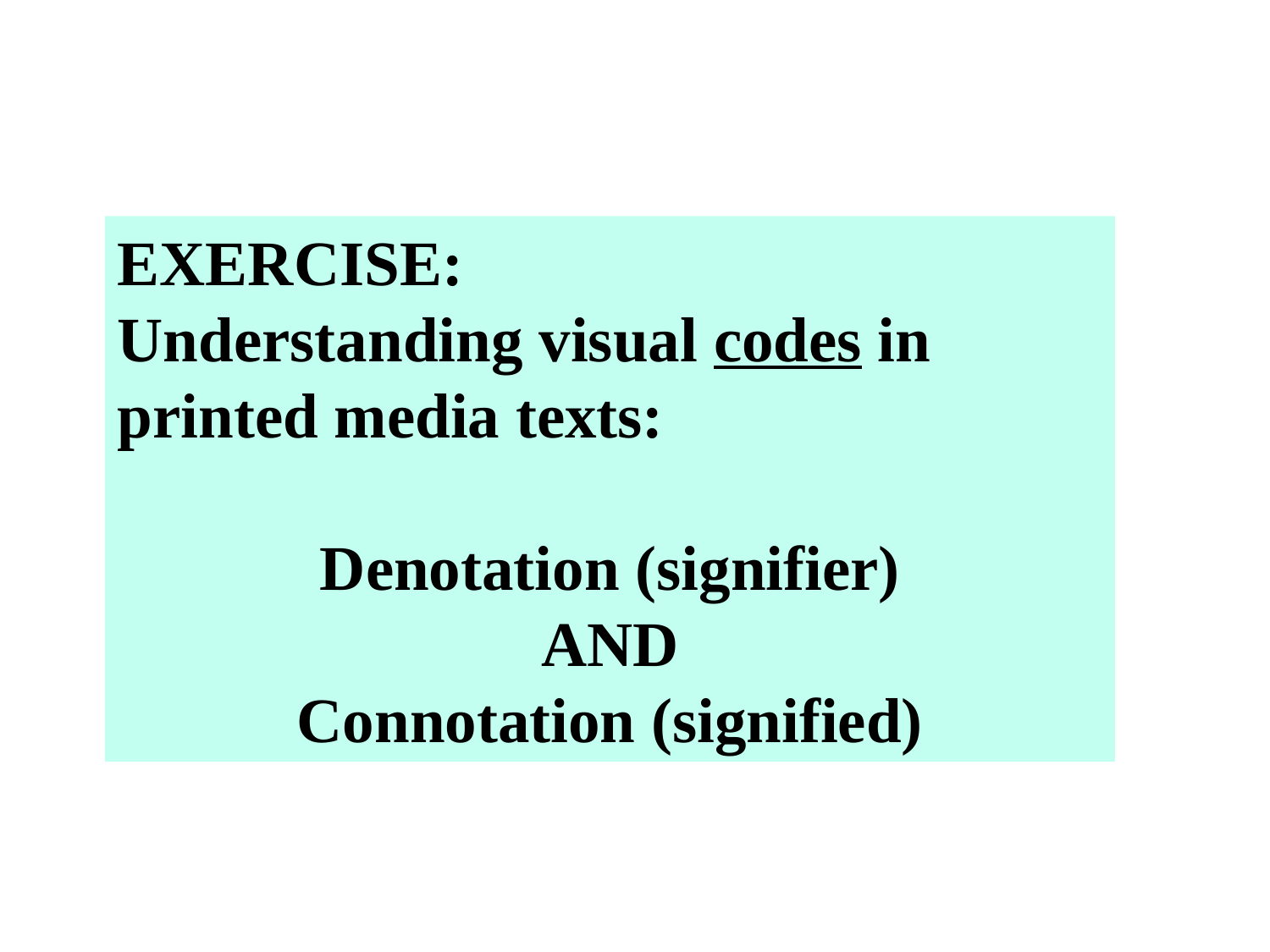

EXERCISE:
Understanding visual codes in printed media texts:

Denotation (signifier)
AND
Connotation (signified)